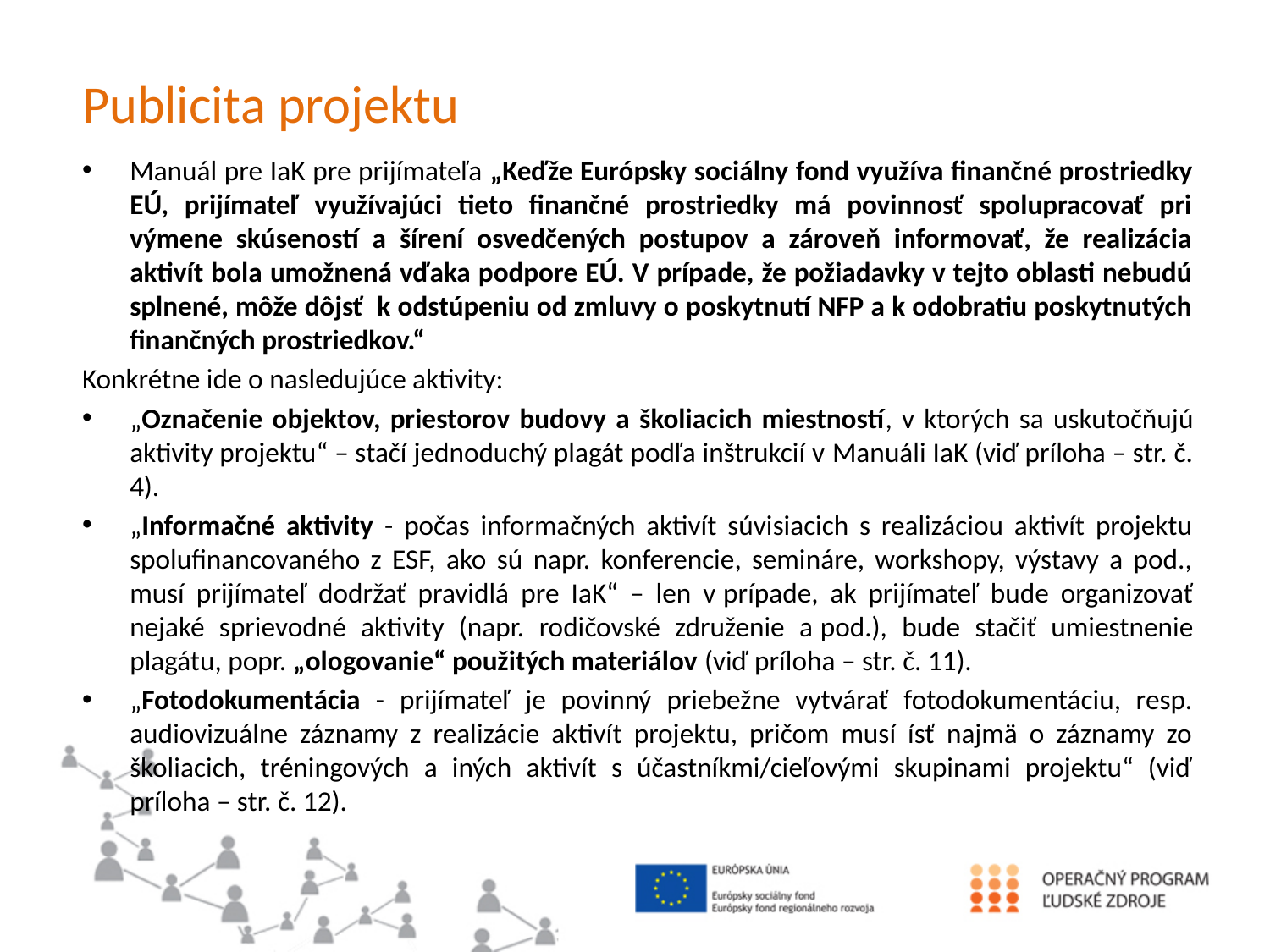

# Publicita projektu
Manuál pre IaK pre prijímateľa „Keďže Európsky sociálny fond využíva finančné prostriedky EÚ, prijímateľ využívajúci tieto finančné prostriedky má povinnosť spolupracovať pri výmene skúseností a šírení osvedčených postupov a zároveň informovať, že realizácia aktivít bola umožnená vďaka podpore EÚ. V prípade, že požiadavky v tejto oblasti nebudú splnené, môže dôjsť  k odstúpeniu od zmluvy o poskytnutí NFP a k odobratiu poskytnutých finančných prostriedkov.“
Konkrétne ide o nasledujúce aktivity:
„Označenie objektov, priestorov budovy a školiacich miestností, v ktorých sa uskutočňujú aktivity projektu“ – stačí jednoduchý plagát podľa inštrukcií v Manuáli IaK (viď príloha – str. č. 4).
„Informačné aktivity - počas informačných aktivít súvisiacich s realizáciou aktivít projektu spolufinancovaného z ESF, ako sú napr. konferencie, semináre, workshopy, výstavy a pod., musí prijímateľ dodržať pravidlá pre IaK“ – len v prípade, ak prijímateľ bude organizovať nejaké sprievodné aktivity (napr. rodičovské združenie a pod.), bude stačiť umiestnenie plagátu, popr. „ologovanie“ použitých materiálov (viď príloha – str. č. 11).
„Fotodokumentácia - prijímateľ je povinný priebežne vytvárať fotodokumentáciu, resp. audiovizuálne záznamy z realizácie aktivít projektu, pričom musí ísť najmä o záznamy zo školiacich, tréningových a iných aktivít s účastníkmi/cieľovými skupinami projektu“ (viď príloha – str. č. 12).